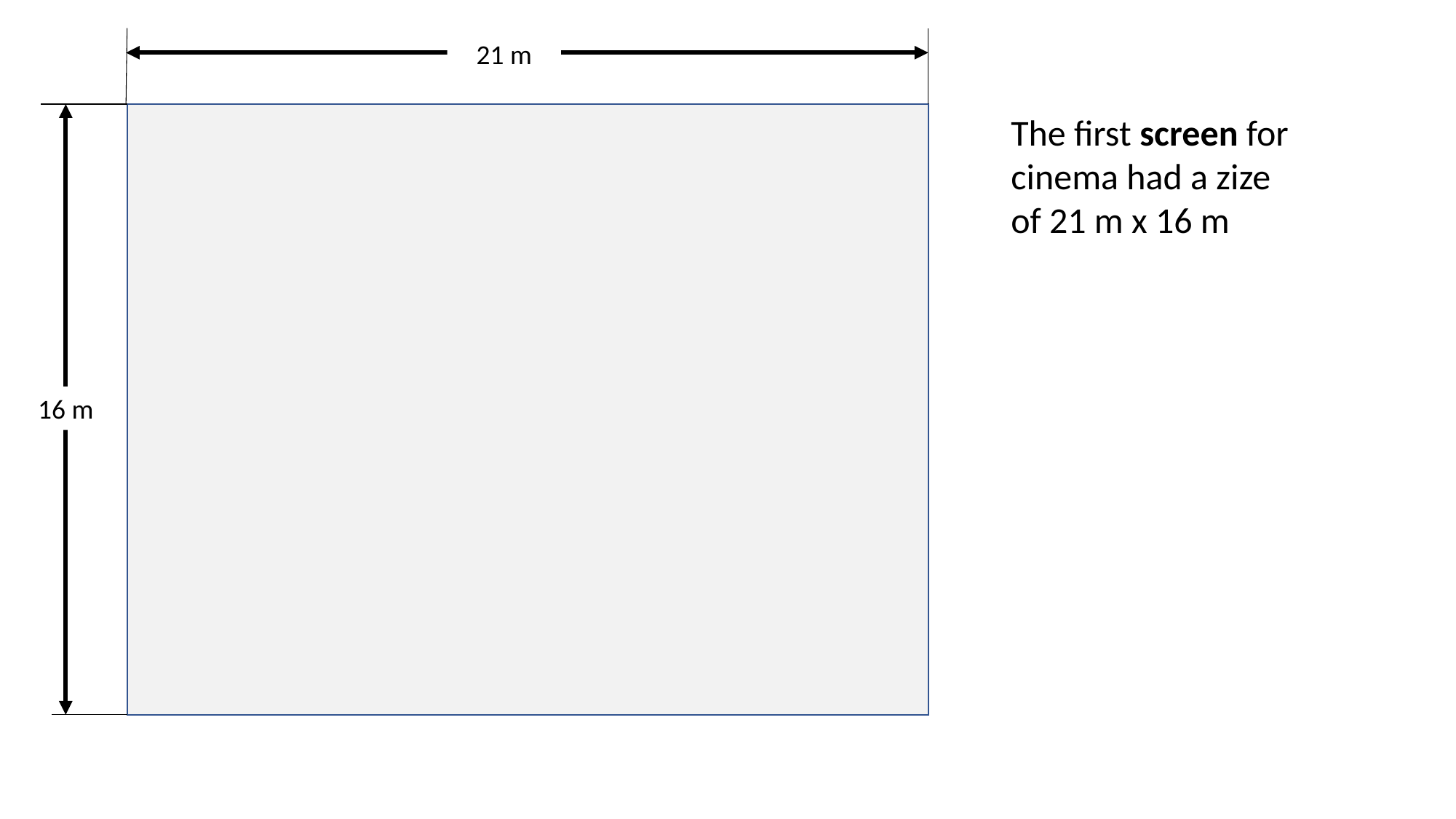

21 m

The first screen for cinema had a zize of 21 m x 16 m
16 m